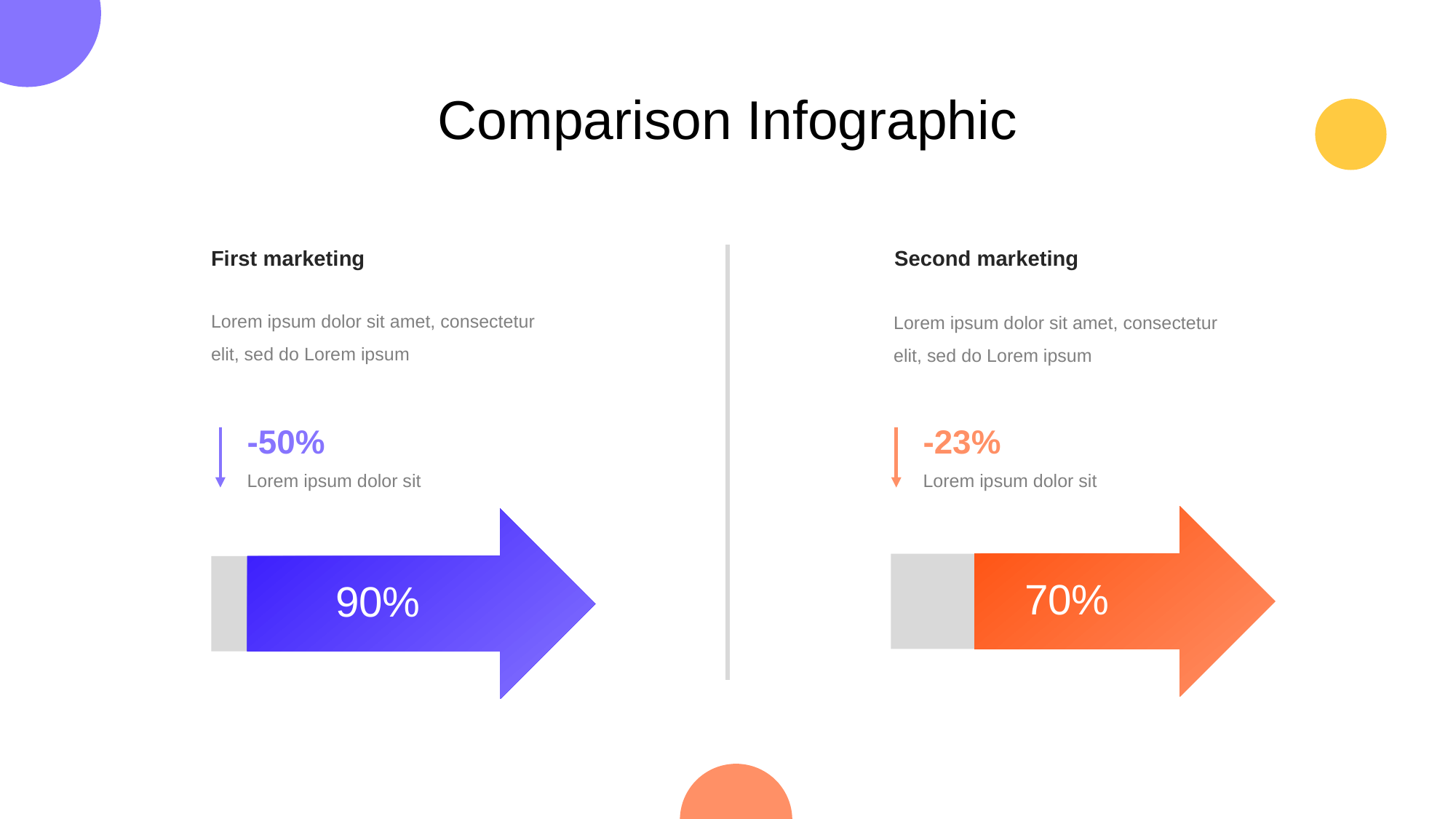

Comparison Infographic

First marketing
Second marketing
Lorem ipsum dolor sit amet, consectetur elit, sed do Lorem ipsum
Lorem ipsum dolor sit amet, consectetur elit, sed do Lorem ipsum

-50%
-23%

Lorem ipsum dolor sit
Lorem ipsum dolor sit
70%
90%